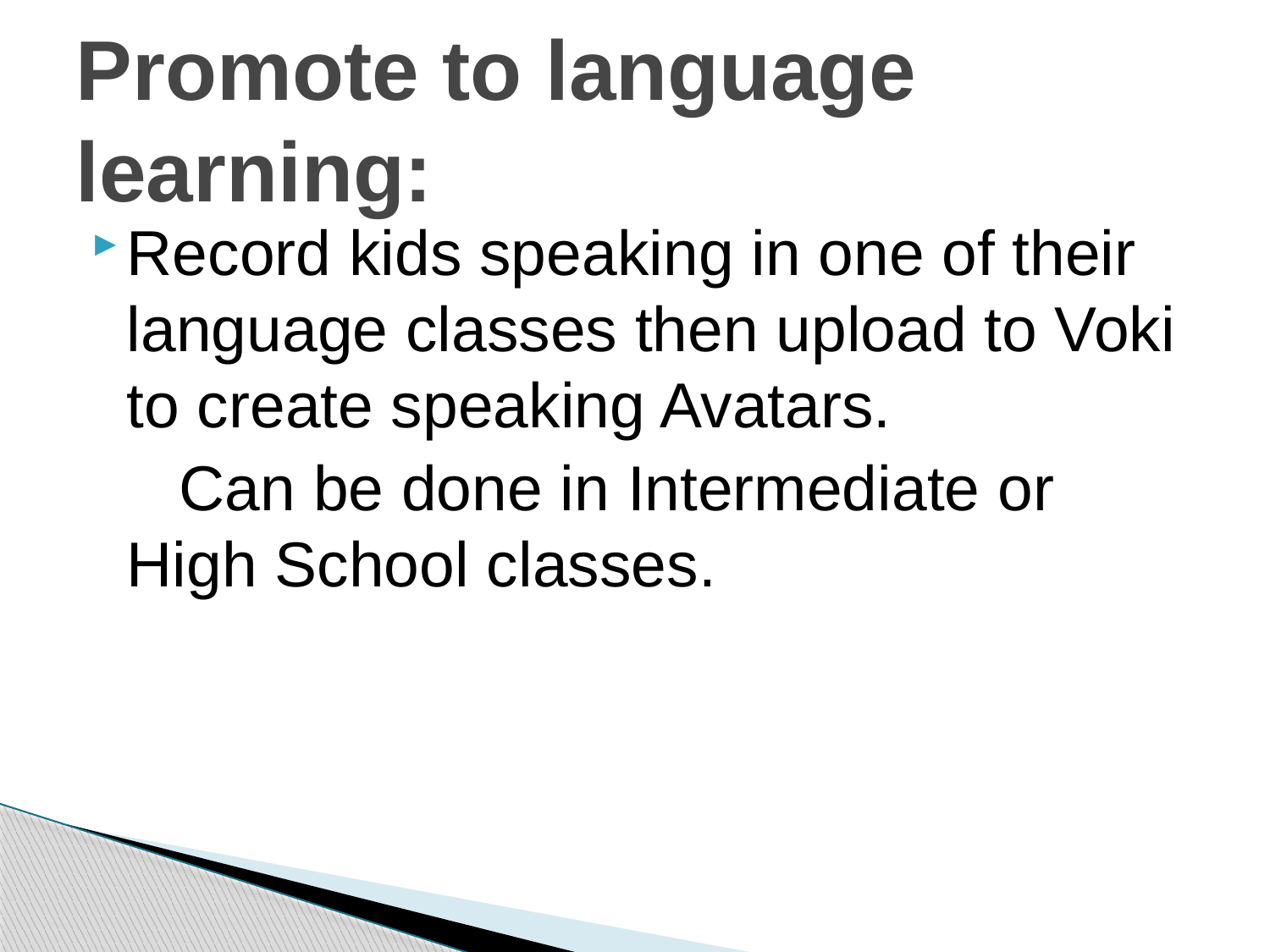

# Promote to language learning:
Record kids speaking in one of their language classes then upload to Voki to create speaking Avatars.
     Can be done in Intermediate or High School classes.